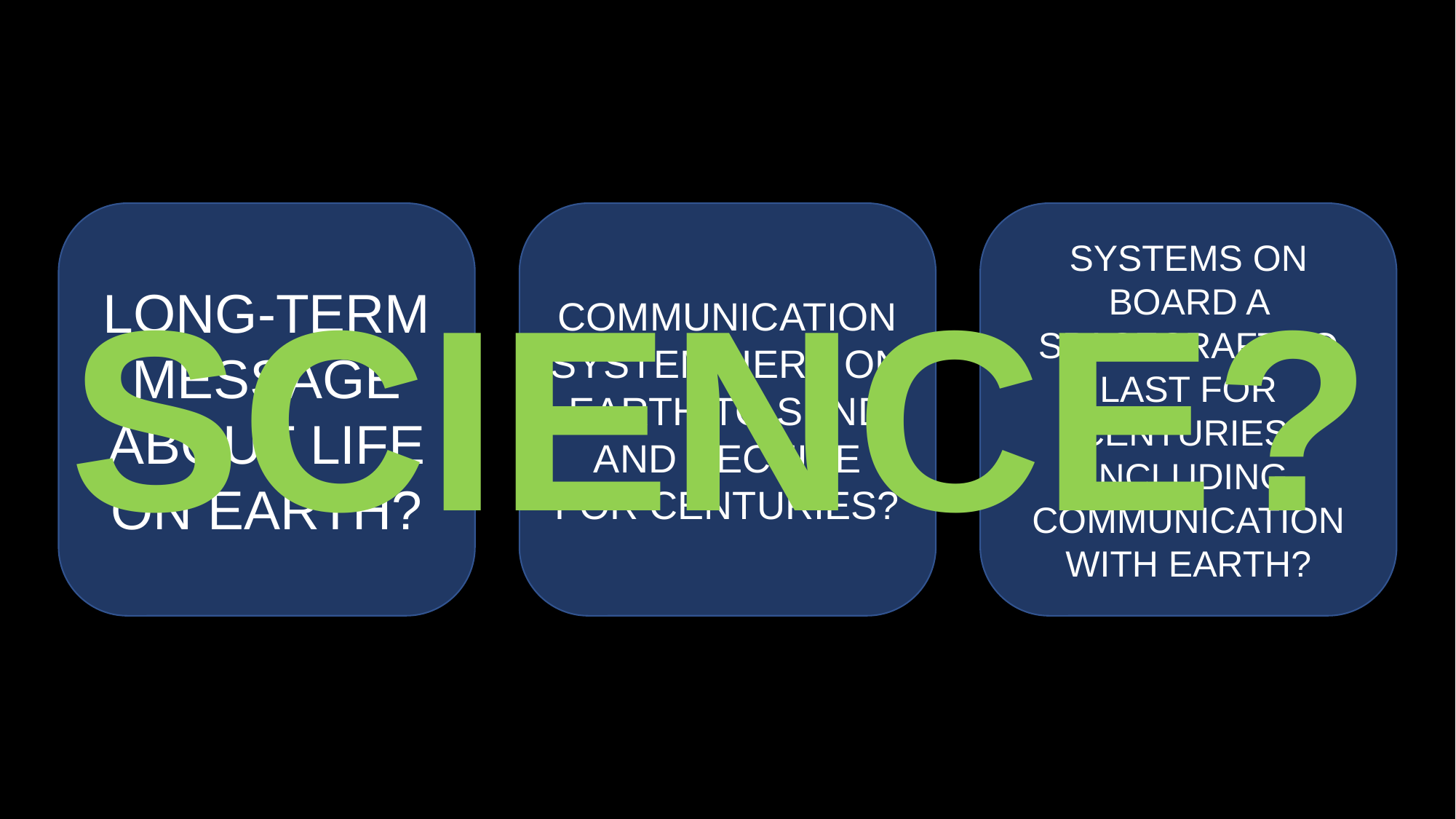

LONG-TERM MESSAGE
ABOUT LIFE ON EARTH?
COMMUNICATION SYSTEM HERE ON EARTH TO SEND AND RECEIVE FOR CENTURIES?
SYSTEMS ON BOARD A SPACECRAFT TO LAST FOR CENTURIES, INCLUDING COMMUNICATION WITH EARTH?
SCIENCE?